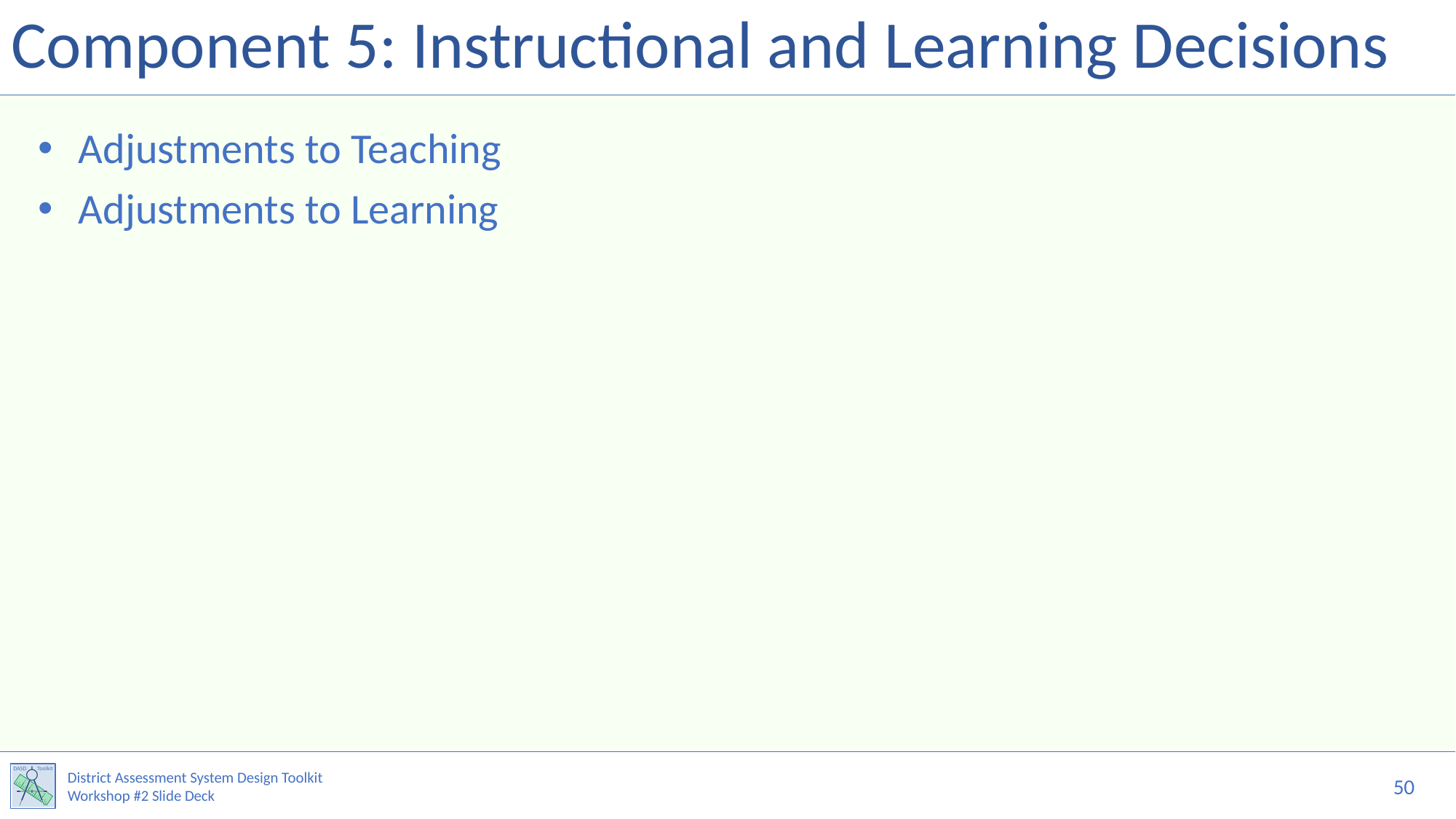

# Component 5: Instructional and Learning Decisions
Adjustments to Teaching
Adjustments to Learning